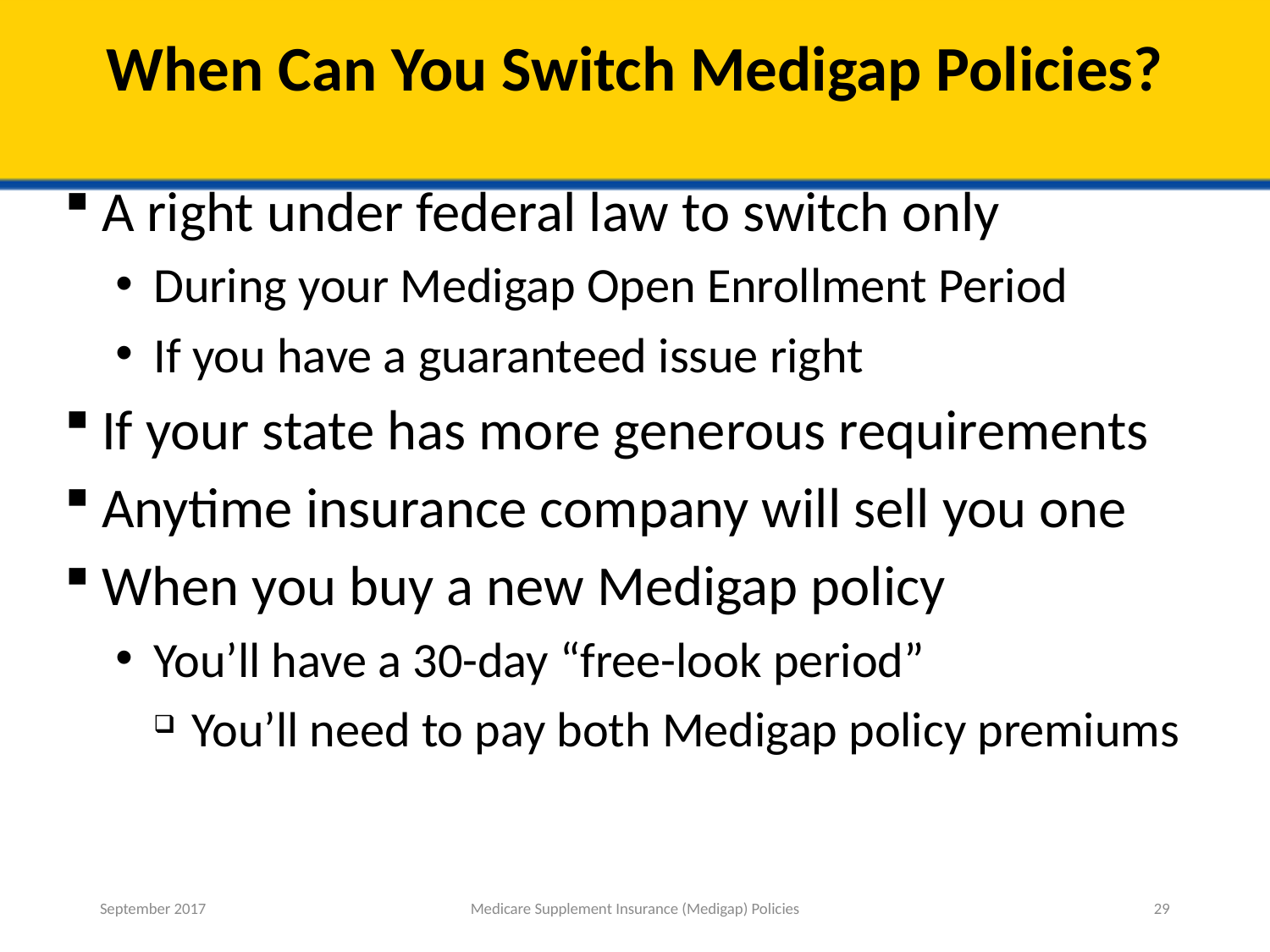

# When Can You Switch Medigap Policies?
A right under federal law to switch only
During your Medigap Open Enrollment Period
If you have a guaranteed issue right
If your state has more generous requirements
Anytime insurance company will sell you one
When you buy a new Medigap policy
You’ll have a 30-day “free-look period”
You’ll need to pay both Medigap policy premiums
September 2017
Medicare Supplement Insurance (Medigap) Policies
29